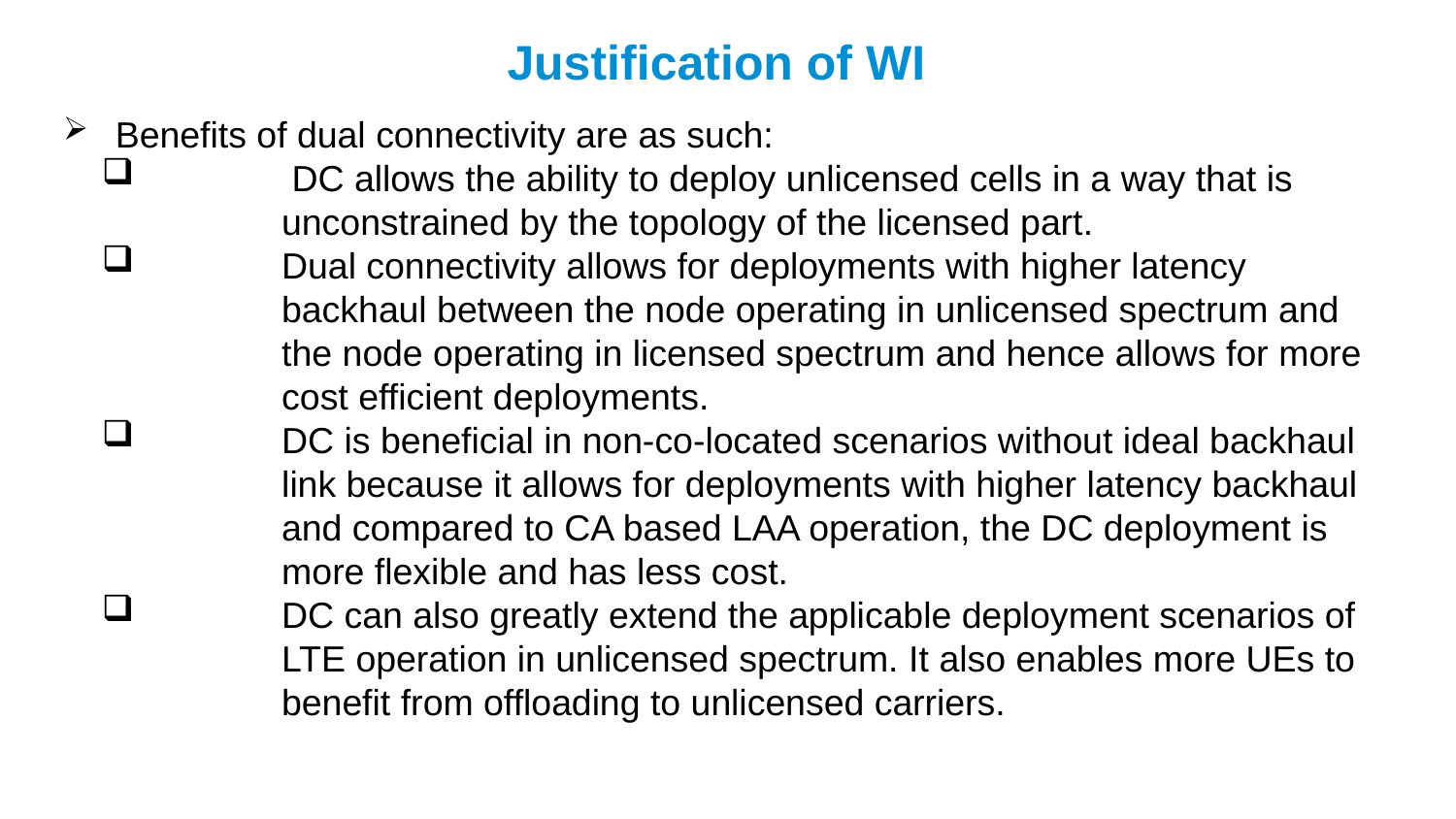

Justification of WI
  Benefits of dual connectivity are as such:
 	 DC allows the ability to deploy unlicensed cells in a way that is
    	unconstrained by the topology of the licensed part.
  	Dual connectivity allows for deployments with higher latency
    	backhaul between the node operating in unlicensed spectrum and
    	the node operating in licensed spectrum and hence allows for more
    	cost efficient deployments.
 	DC is beneficial in non-co-located scenarios without ideal backhaul
   	link because it allows for deployments with higher latency backhaul
    	and compared to CA based LAA operation, the DC deployment is
   	more flexible and has less cost.
  	DC can also greatly extend the applicable deployment scenarios of
    	LTE operation in unlicensed spectrum. It also enables more UEs to
  	benefit from offloading to unlicensed carriers.